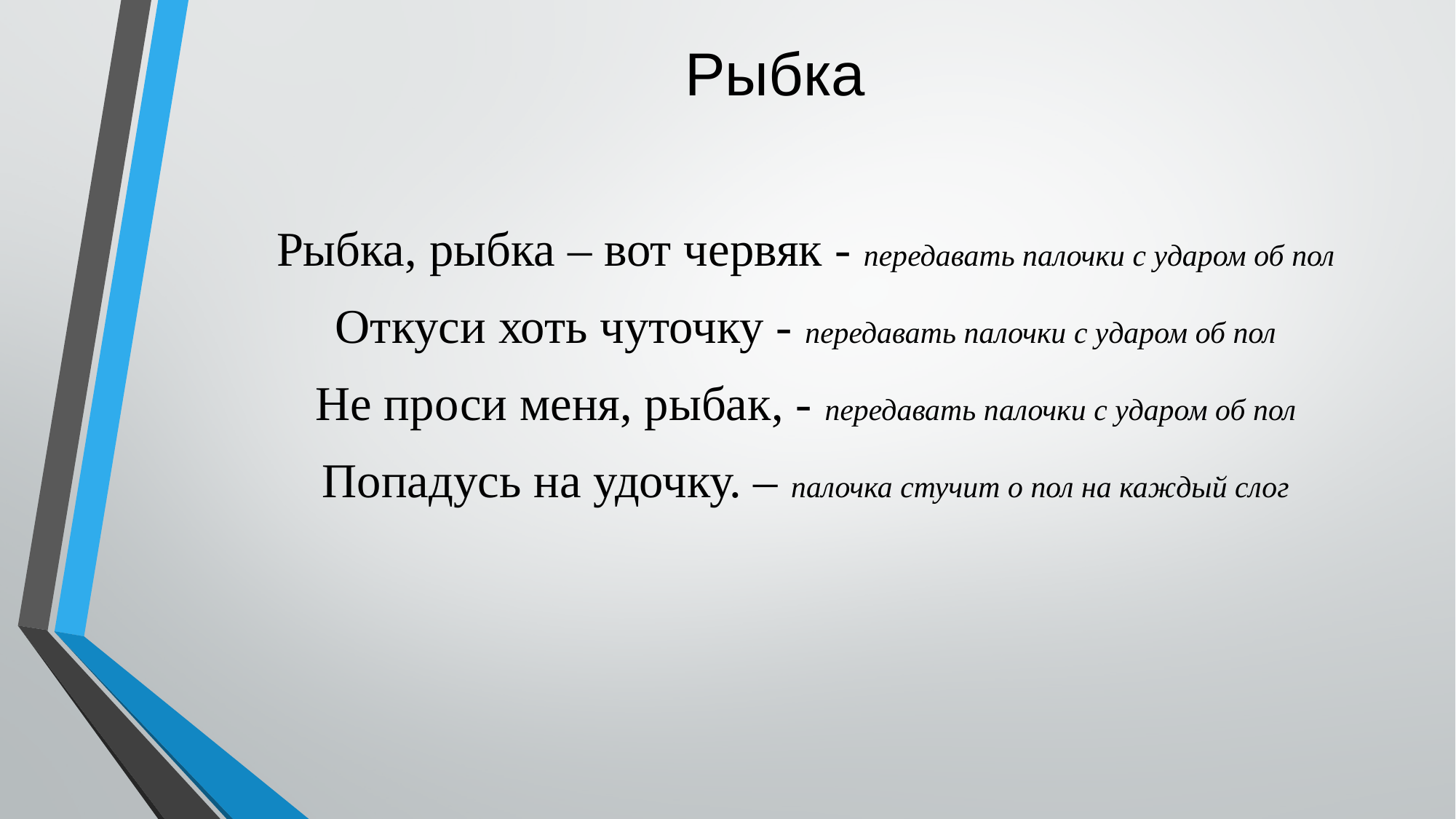

# Рыбка
Рыбка, рыбка – вот червяк - передавать палочки с ударом об пол
Откуси хоть чуточку - передавать палочки с ударом об пол
Не проси меня, рыбак, - передавать палочки с ударом об пол
Попадусь на удочку. – палочка стучит о пол на каждый слог